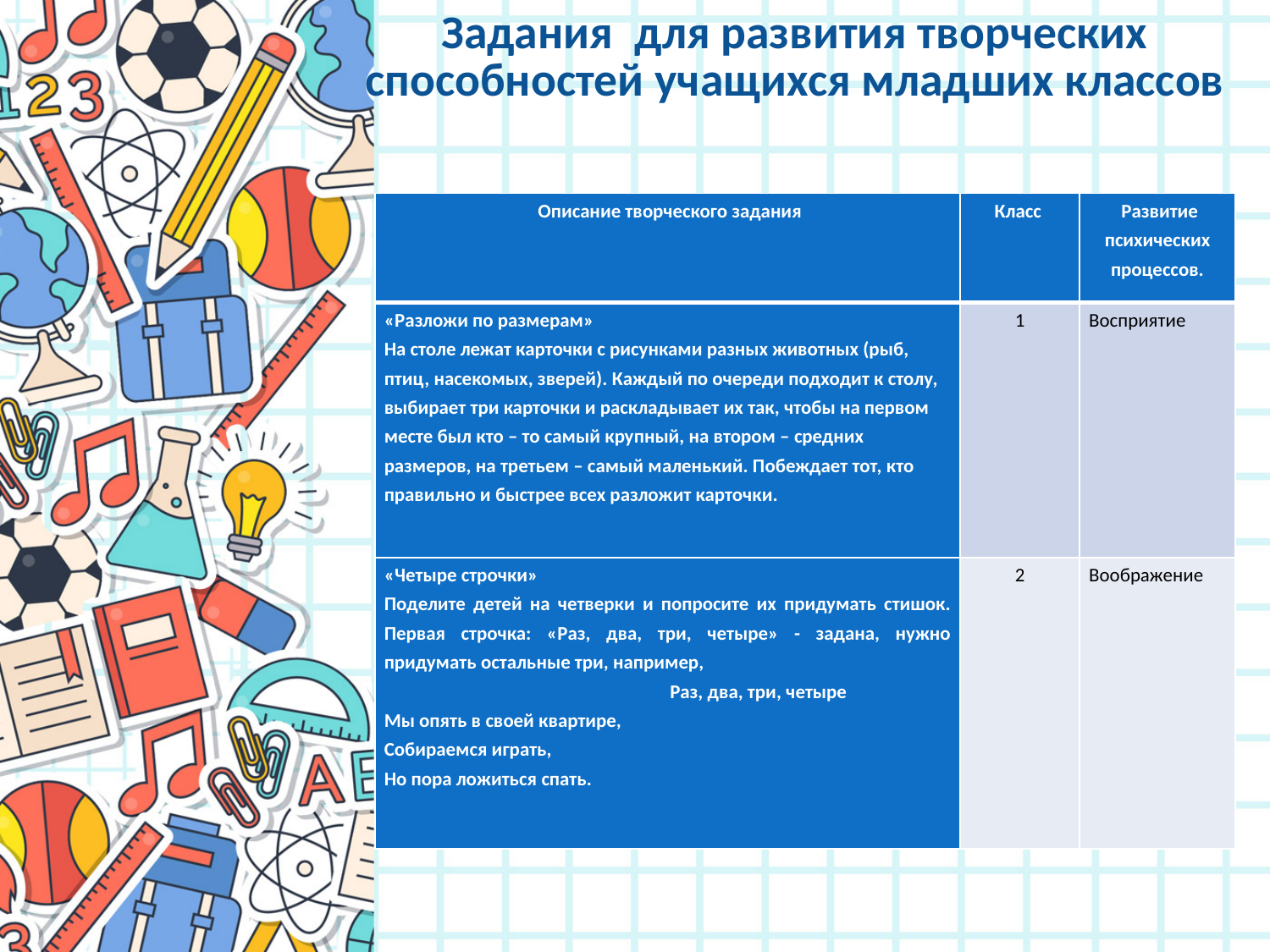

# Задания  для развития творческих способностей учащихся младших классов
| Описание творческого задания | Класс | Развитие психических процессов. |
| --- | --- | --- |
| «Разложи по размерам» На столе лежат карточки с рисунками разных животных (рыб, птиц, насекомых, зверей). Каждый по очереди подходит к столу, выбирает три карточки и раскладывает их так, чтобы на первом месте был кто – то самый крупный, на втором – средних размеров, на третьем – самый маленький. Побеждает тот, кто правильно и быстрее всех разложит карточки. | 1 | Восприятие |
| «Четыре строчки» Поделите детей на четверки и попросите их придумать стишок. Первая строчка: «Раз, два, три, четыре» - задана, нужно придумать остальные три, например, Раз, два, три, четыре Мы опять в своей квартире, Собираемся играть, Но пора ложиться спать. | 2 | Воображение |